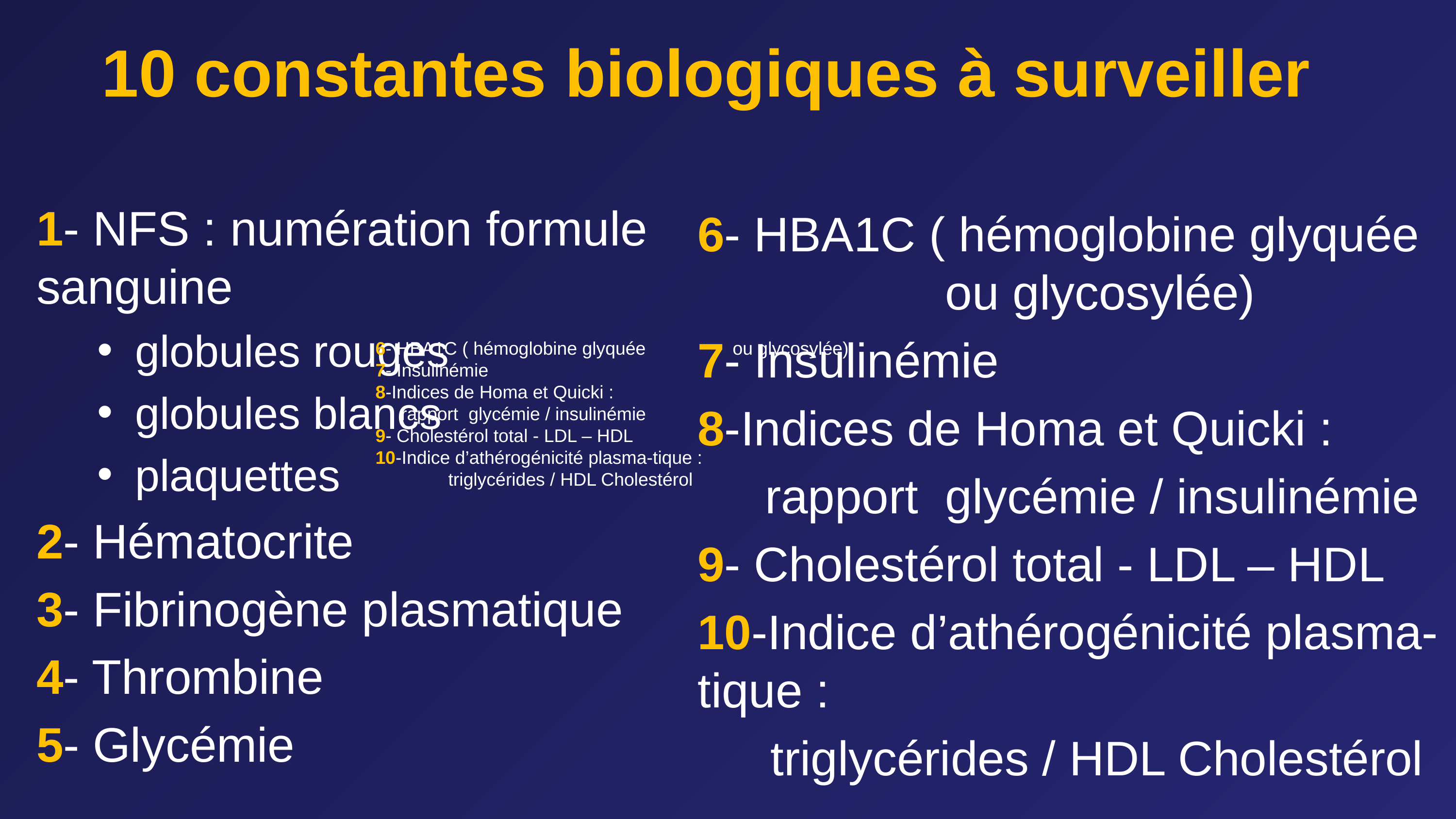

# 10 constantes biologiques à surveiller
1- NFS : numération formule sanguine
globules rouges
globules blancs
plaquettes
2- Hématocrite
3- Fibrinogène plasmatique
4- Thrombine
5- Glycémie

6- HBA1C ( hémoglobine glyquée 	             ou glycosylée)
7- Insulinémie
8-Indices de Homa et Quicki :
     rapport  glycémie / insulinémie
9- Cholestérol total - LDL – HDL
10-Indice d’athérogénicité plasma-tique :
	triglycérides / HDL Cholestérol
6- HBA1C ( hémoglobine glyquée 	             ou glycosylée)
7- Insulinémie
8-Indices de Homa et Quicki :
     rapport  glycémie / insulinémie
9- Cholestérol total - LDL – HDL
10-Indice d’athérogénicité plasma-tique :
	triglycérides / HDL Cholestérol